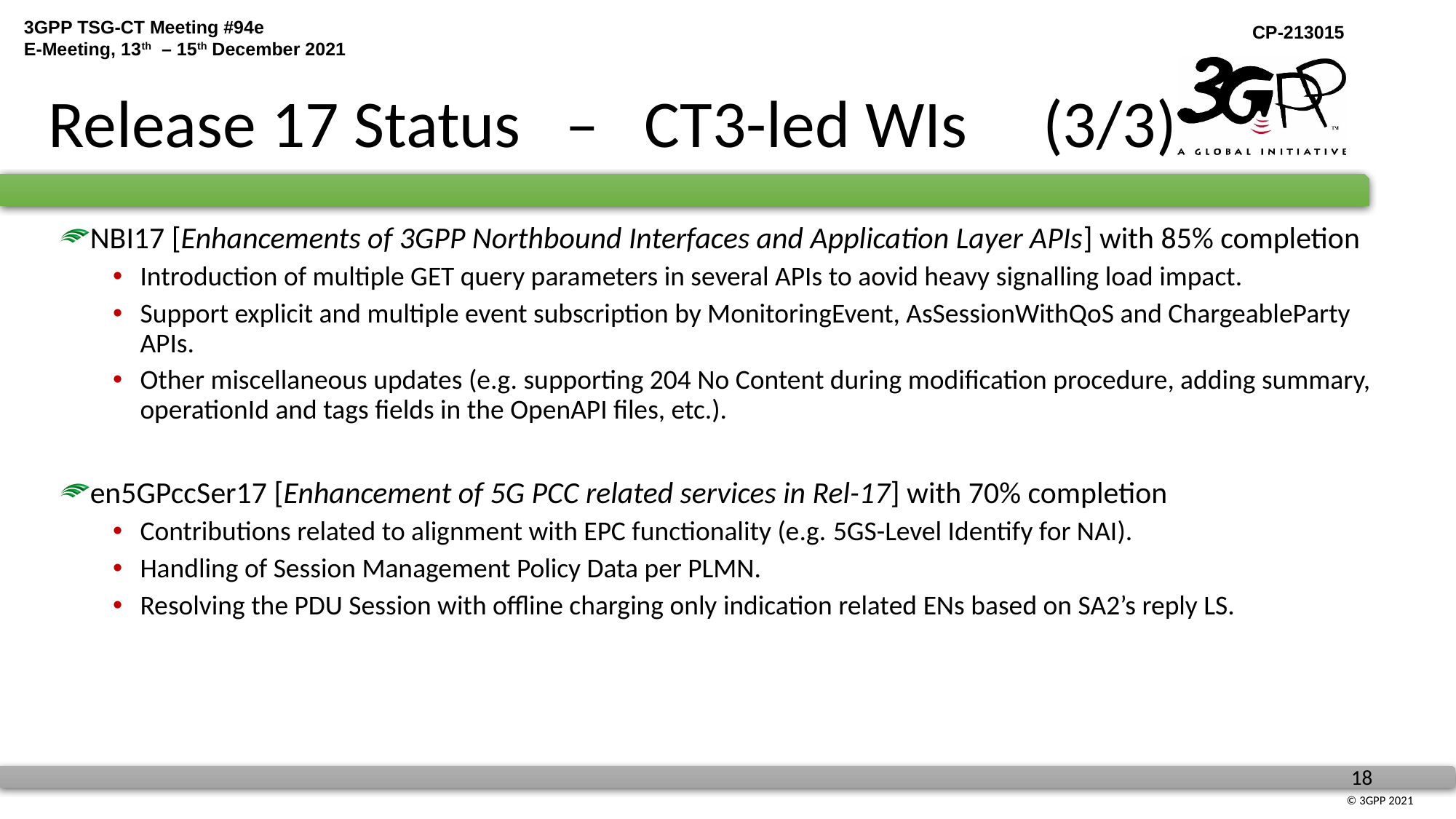

# Release 17 Status   –   CT3-led WIs     (3/3)
NBI17 [Enhancements of 3GPP Northbound Interfaces and Application Layer APIs] with 85% completion
Introduction of multiple GET query parameters in several APIs to aovid heavy signalling load impact.
Support explicit and multiple event subscription by MonitoringEvent, AsSessionWithQoS and ChargeableParty APIs.
Other miscellaneous updates (e.g. supporting 204 No Content during modification procedure, adding summary, operationId and tags fields in the OpenAPI files, etc.).

en5GPccSer17 [Enhancement of 5G PCC related services in Rel-17] with 70% completion
Contributions related to alignment with EPC functionality (e.g. 5GS-Level Identify for NAI).
Handling of Session Management Policy Data per PLMN.
Resolving the PDU Session with offline charging only indication related ENs based on SA2’s reply LS.